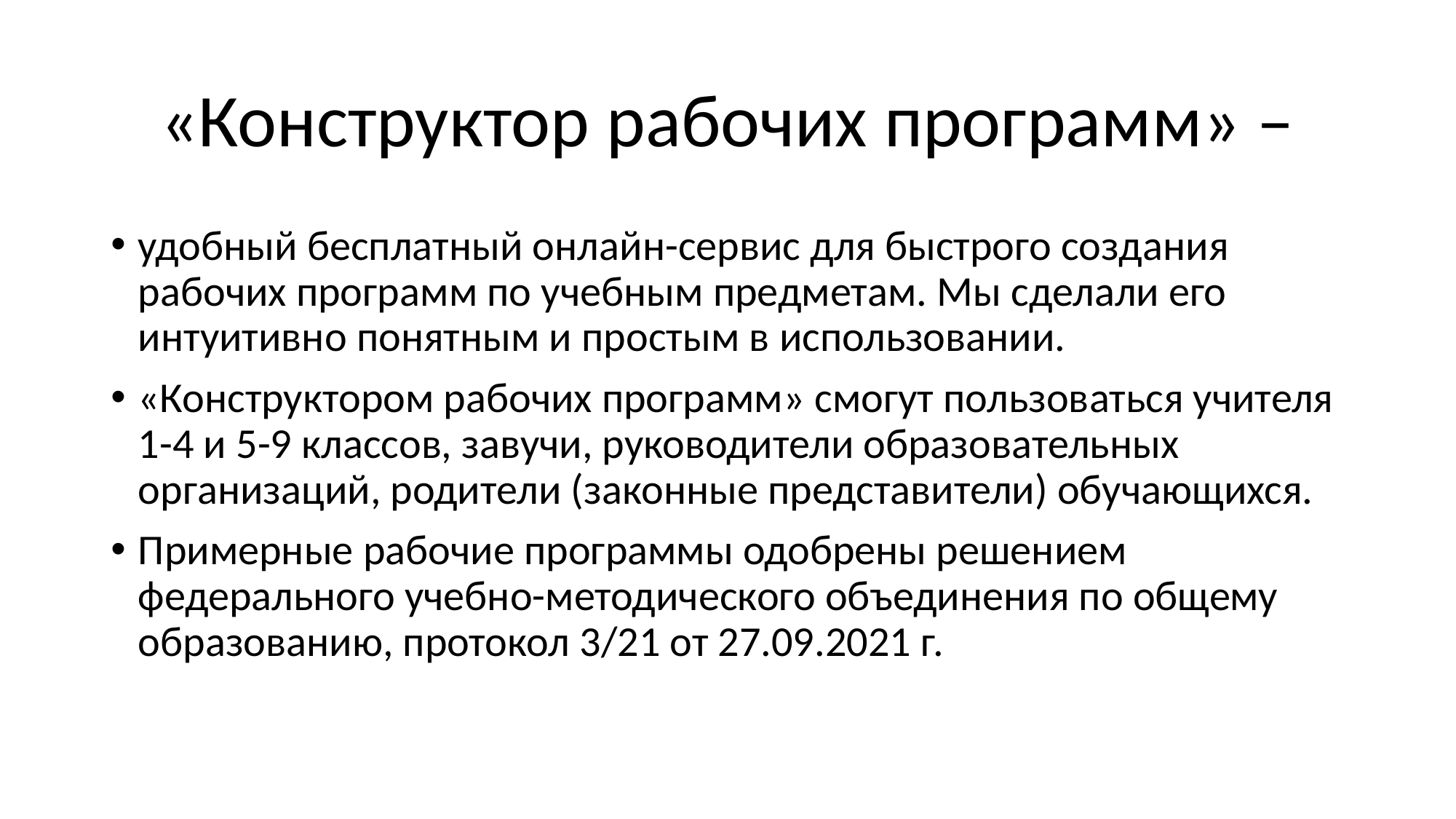

# «Конструктор рабочих программ» –
удобный бесплатный онлайн-сервис для быстрого создания рабочих программ по учебным предметам. Мы сделали его интуитивно понятным и простым в использовании.
«Конструктором рабочих программ» смогут пользоваться учителя
1-4 и 5-9 классов, завучи, руководители образовательных организаций, родители (законные представители) обучающихся.
Примерные рабочие программы одобрены решением федерального учебно-методического объединения по общему образованию, протокол 3/21 от 27.09.2021 г.